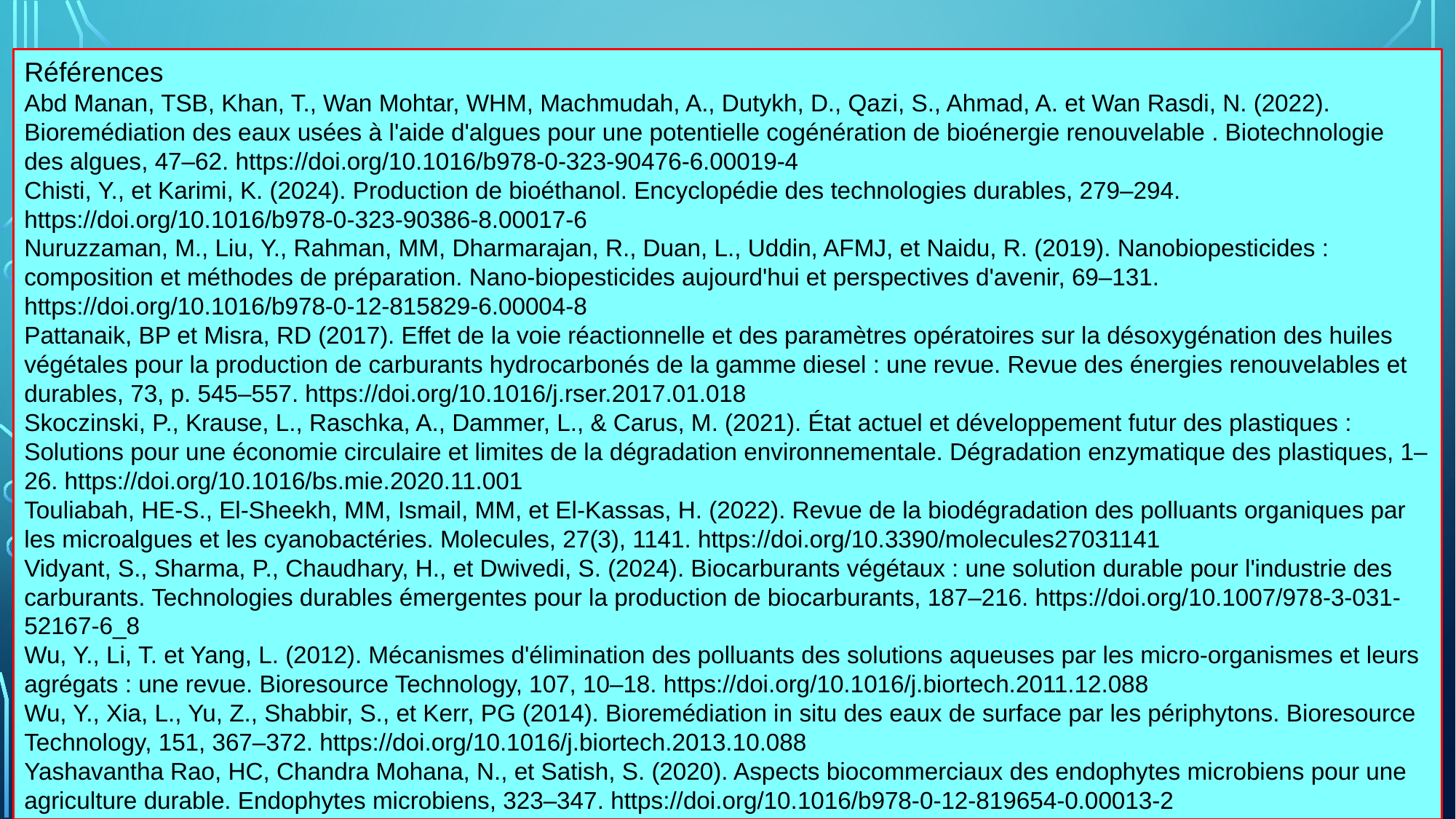

Références
Abd Manan, TSB, Khan, T., Wan Mohtar, WHM, Machmudah, A., Dutykh, D., Qazi, S., Ahmad, A. et Wan Rasdi, N. (2022). Bioremédiation des eaux usées à l'aide d'algues pour une potentielle cogénération de bioénergie renouvelable . Biotechnologie des algues, 47–62. https://doi.org/10.1016/b978-0-323-90476-6.00019-4
Chisti, Y., et Karimi, K. (2024). Production de bioéthanol. Encyclopédie des technologies durables, 279–294. https://doi.org/10.1016/b978-0-323-90386-8.00017-6
Nuruzzaman, M., Liu, Y., Rahman, MM, Dharmarajan, R., Duan, L., Uddin, AFMJ, et Naidu, R. (2019). Nanobiopesticides : composition et méthodes de préparation. Nano-biopesticides aujourd'hui et perspectives d'avenir, 69–131. https://doi.org/10.1016/b978-0-12-815829-6.00004-8
Pattanaik, BP et Misra, RD (2017). Effet de la voie réactionnelle et des paramètres opératoires sur la désoxygénation des huiles végétales pour la production de carburants hydrocarbonés de la gamme diesel : une revue. Revue des énergies renouvelables et durables, 73, p. 545–557. https://doi.org/10.1016/j.rser.2017.01.018
Skoczinski, P., Krause, L., Raschka, A., Dammer, L., & Carus, M. (2021). État actuel et développement futur des plastiques : Solutions pour une économie circulaire et limites de la dégradation environnementale. Dégradation enzymatique des plastiques, 1–26. https://doi.org/10.1016/bs.mie.2020.11.001
Touliabah, HE-S., El-Sheekh, MM, Ismail, MM, et El-Kassas, H. (2022). Revue de la biodégradation des polluants organiques par les microalgues et les cyanobactéries. Molecules, 27(3), 1141. https://doi.org/10.3390/molecules27031141
Vidyant, S., Sharma, P., Chaudhary, H., et Dwivedi, S. (2024). Biocarburants végétaux : une solution durable pour l'industrie des carburants. Technologies durables émergentes pour la production de biocarburants, 187–216. https://doi.org/10.1007/978-3-031-52167-6_8
Wu, Y., Li, T. et Yang, L. (2012). Mécanismes d'élimination des polluants des solutions aqueuses par les micro-organismes et leurs agrégats : une revue. Bioresource Technology, 107, 10–18. https://doi.org/10.1016/j.biortech.2011.12.088
Wu, Y., Xia, L., Yu, Z., Shabbir, S., et Kerr, PG (2014). Bioremédiation in situ des eaux de surface par les périphytons. Bioresource Technology, 151, 367–372. https://doi.org/10.1016/j.biortech.2013.10.088
Yashavantha Rao, HC, Chandra Mohana, N., et Satish, S. (2020). Aspects biocommerciaux des endophytes microbiens pour une agriculture durable. Endophytes microbiens, 323–347. https://doi.org/10.1016/b978-0-12-819654-0.00013-2